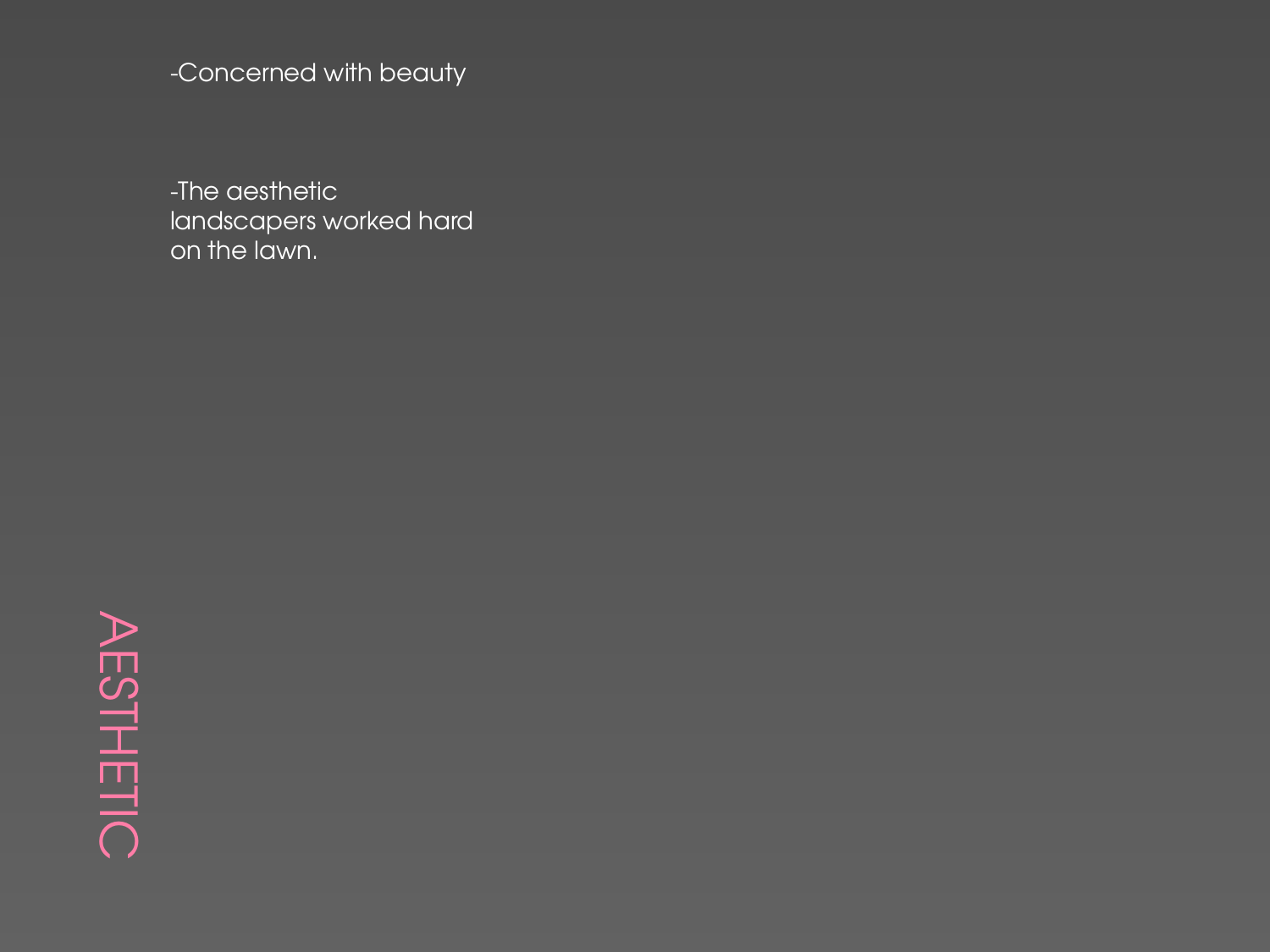

# Aesthetic
-Concerned with beauty

-The aesthetic landscapers worked hard on the lawn.